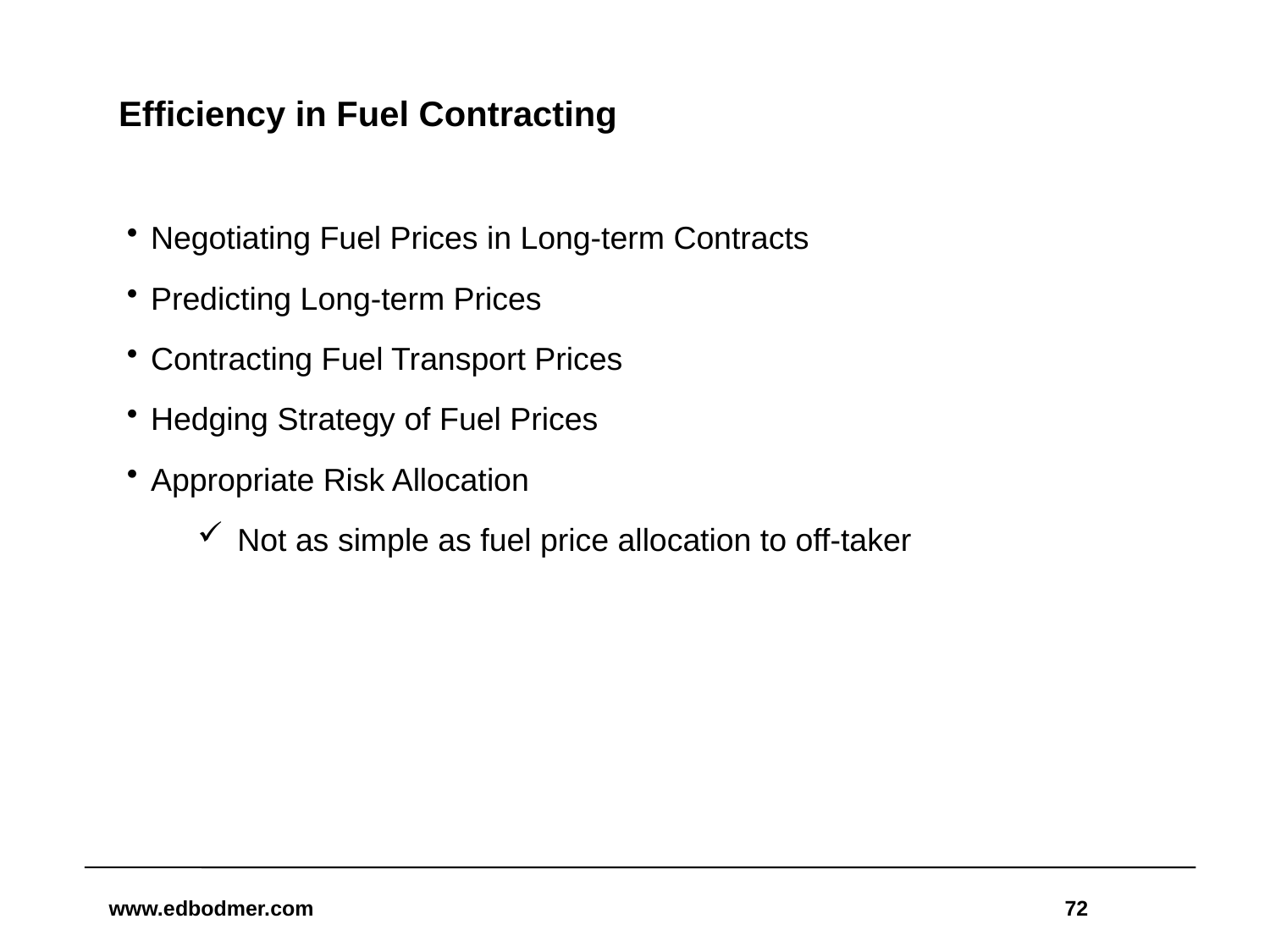

# Efficiency in Fuel Contracting
Negotiating Fuel Prices in Long-term Contracts
Predicting Long-term Prices
Contracting Fuel Transport Prices
Hedging Strategy of Fuel Prices
Appropriate Risk Allocation
Not as simple as fuel price allocation to off-taker